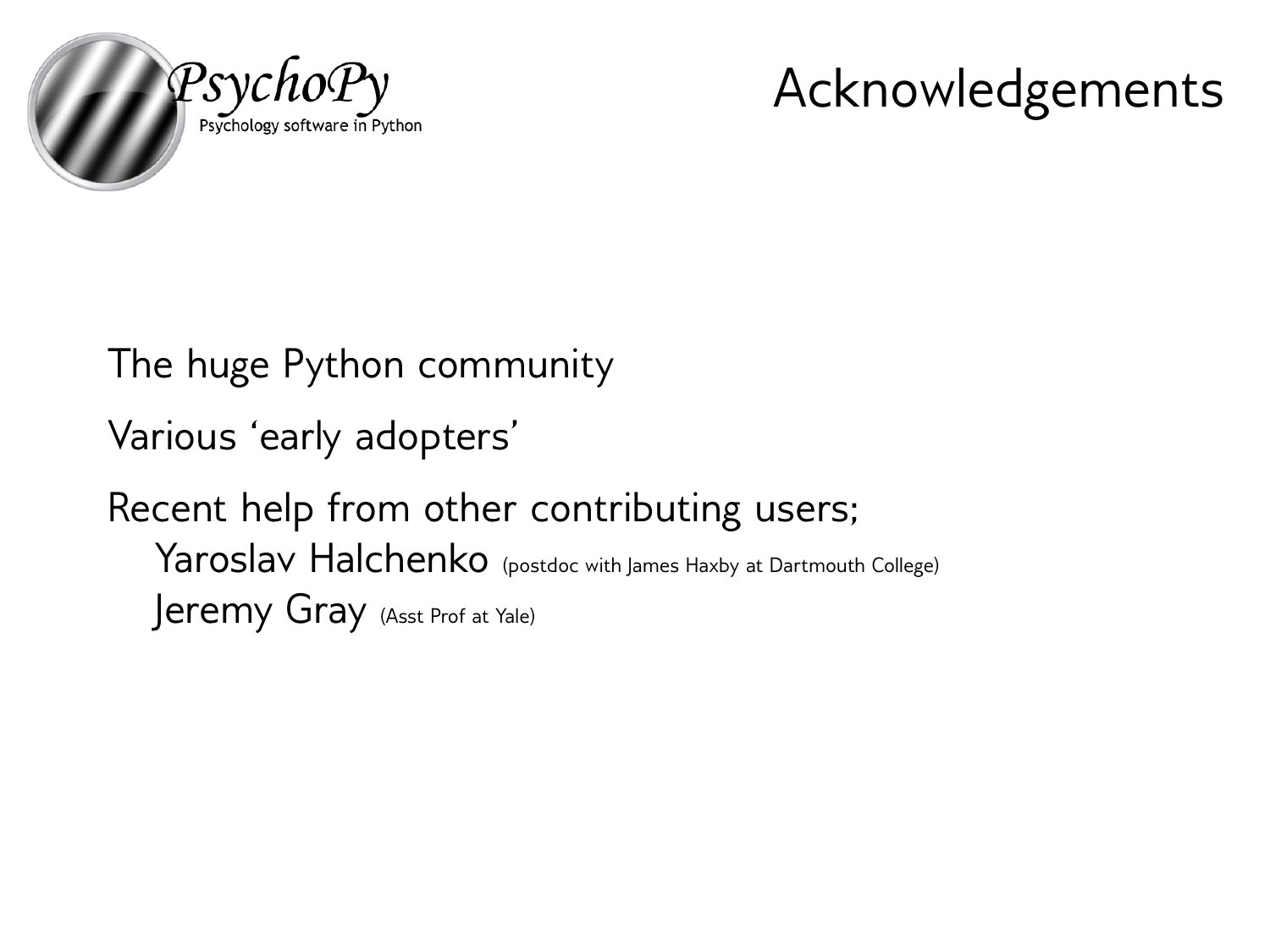

# Acknowledgements
The huge Python community
Various ‘early adopters’
Recent help from other contributing users;
Yaroslav Halchenko (postdoc with James Haxby at Dartmouth College)
Jeremy Gray (Asst Prof at Yale)